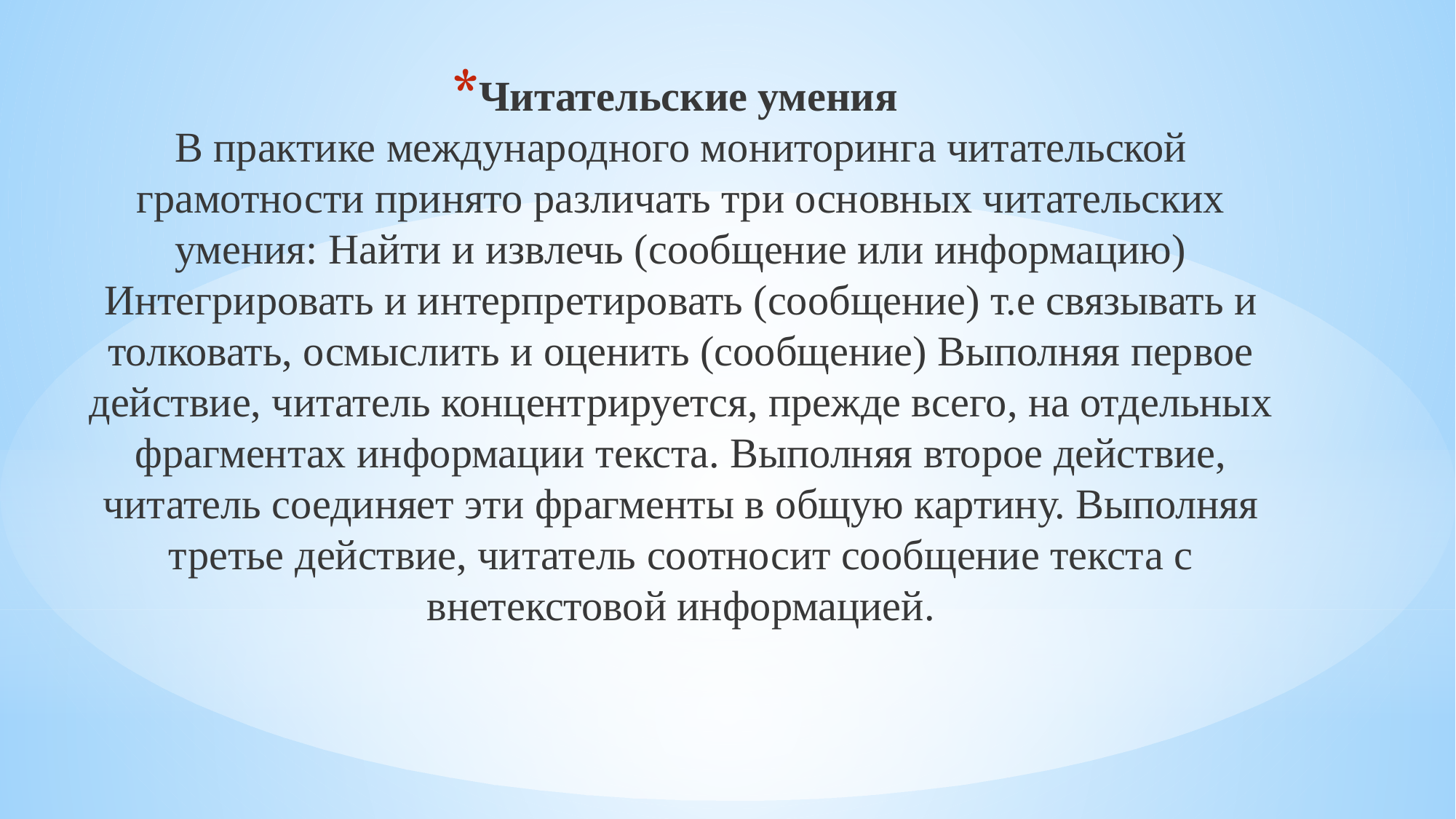

Читательские умения
В практике международного мониторинга читательской грамотности принято различать три основных читательских умения: Найти и извлечь (сообщение или информацию) Интегрировать и интерпретировать (сообщение) т.е связывать и толковать, осмыслить и оценить (сообщение) Выполняя первое действие, читатель концентрируется, прежде всего, на отдельных фрагментах информации текста. Выполняя второе действие, читатель соединяет эти фрагменты в общую картину. Выполняя третье действие, читатель соотносит сообщение текста с внетекстовой информацией.